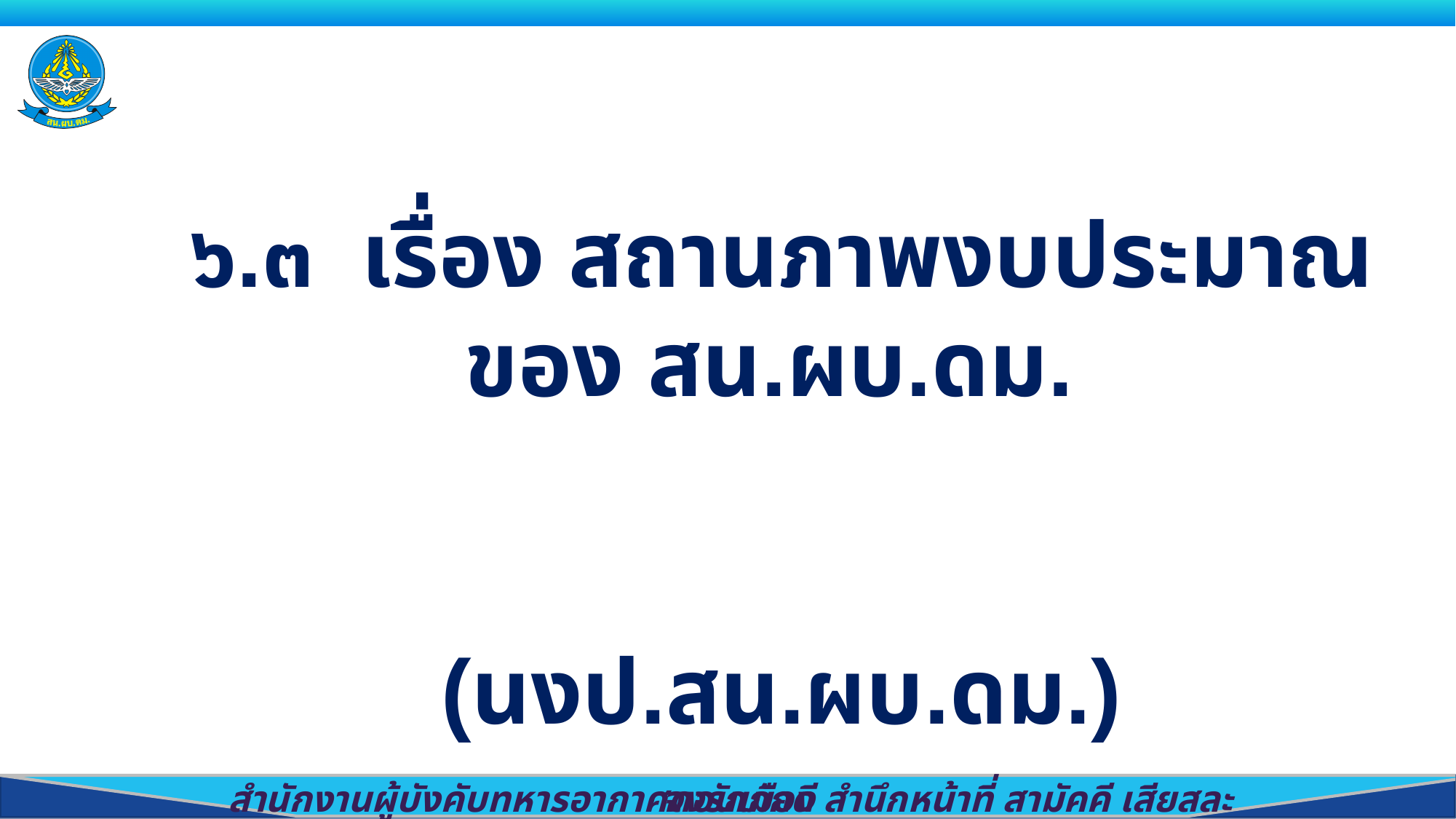

๖.๓  เรื่อง สถานภาพงบประมาณของ สน.ผบ.ดม.

(นงป.สน.ผบ.ดม.)